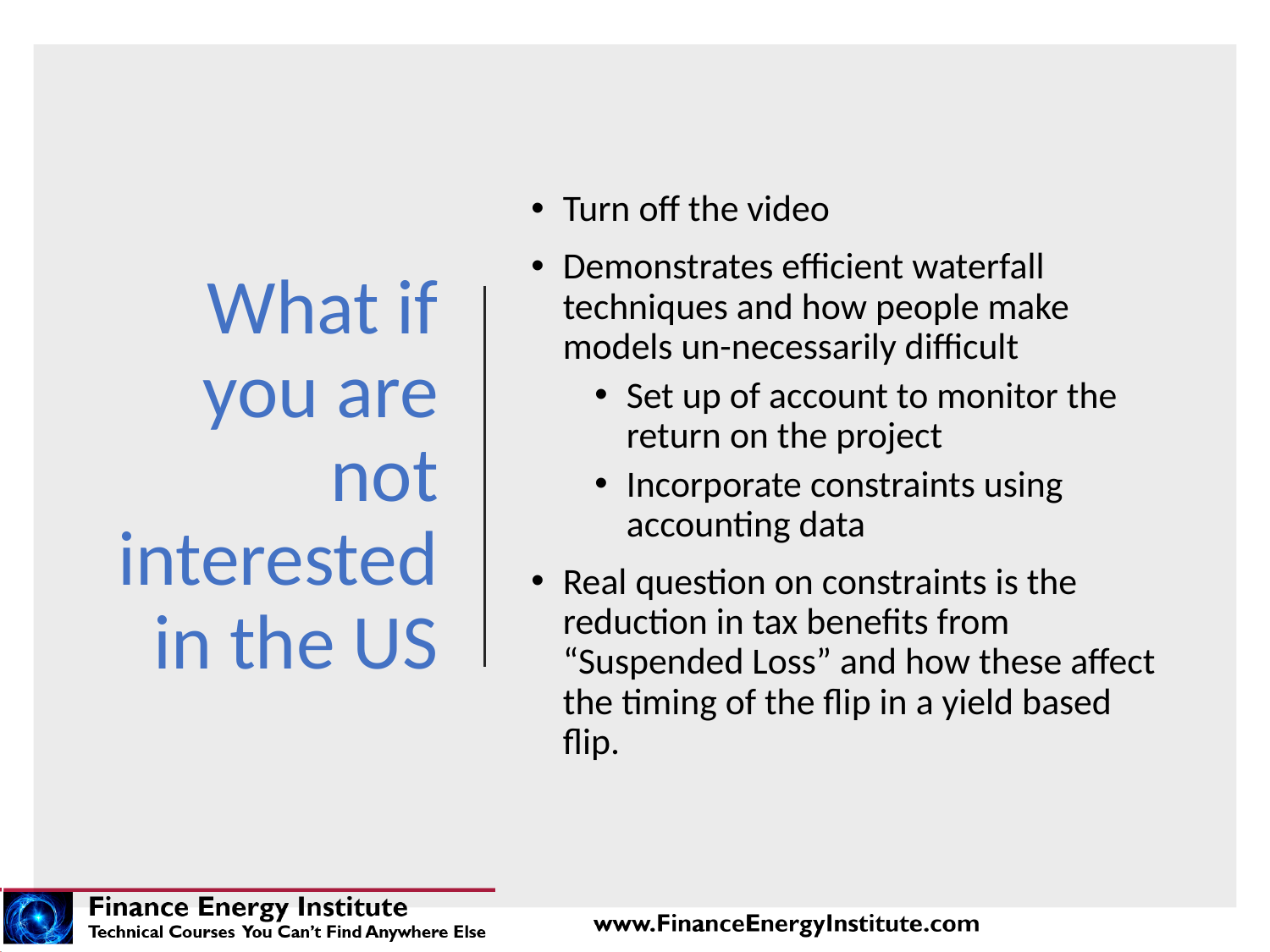

# What if you are not interested in the US
Turn off the video
Demonstrates efficient waterfall techniques and how people make models un-necessarily difficult
Set up of account to monitor the return on the project
Incorporate constraints using accounting data
Real question on constraints is the reduction in tax benefits from “Suspended Loss” and how these affect the timing of the flip in a yield based flip.